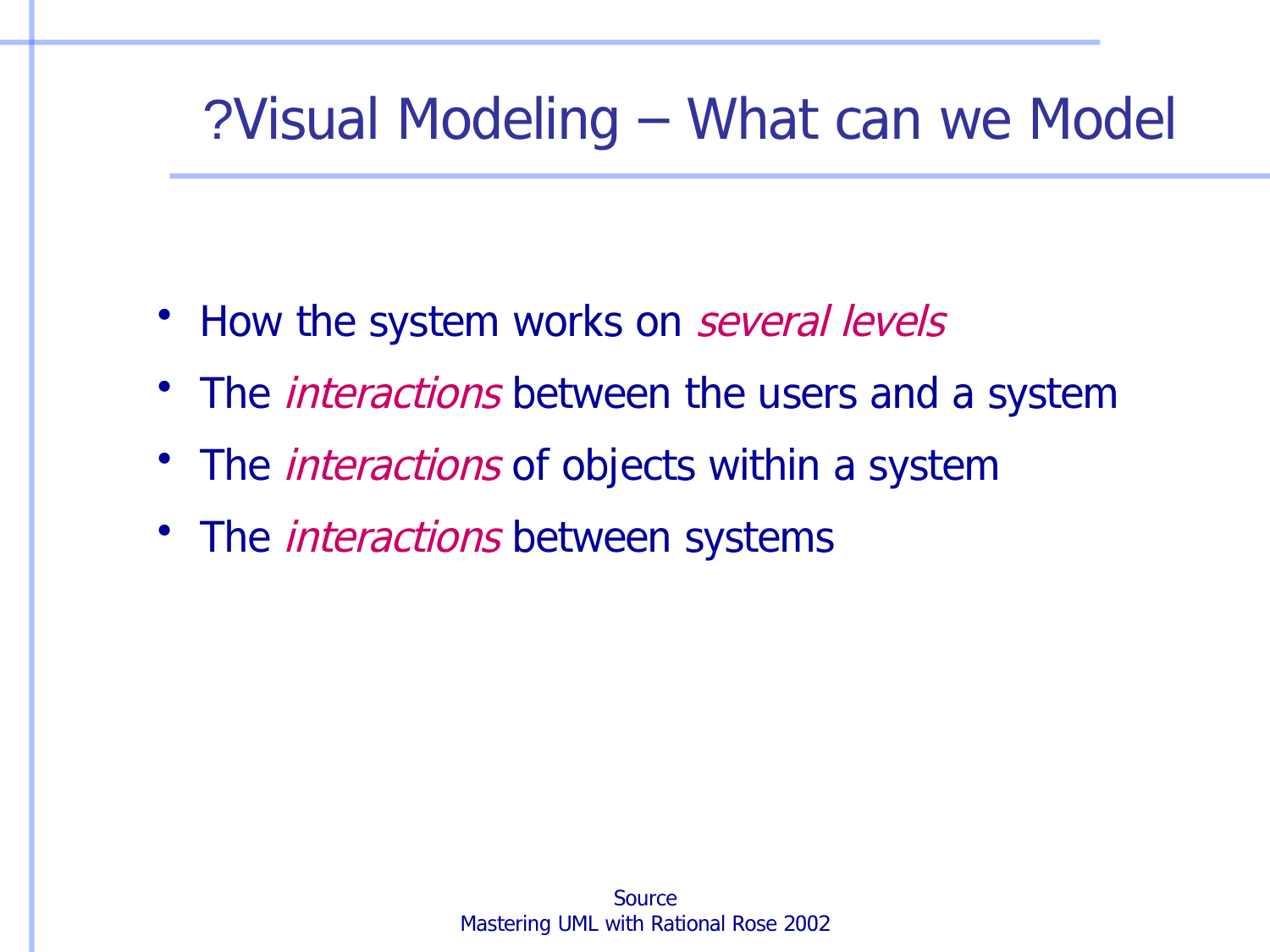

Visual Modeling – What can we Model?

 How the system works on several levels
 The interactions between the users and a system
 The interactions of objects within a system
 The interactions between systems

Source
Mastering UML with Rational Rose 2002